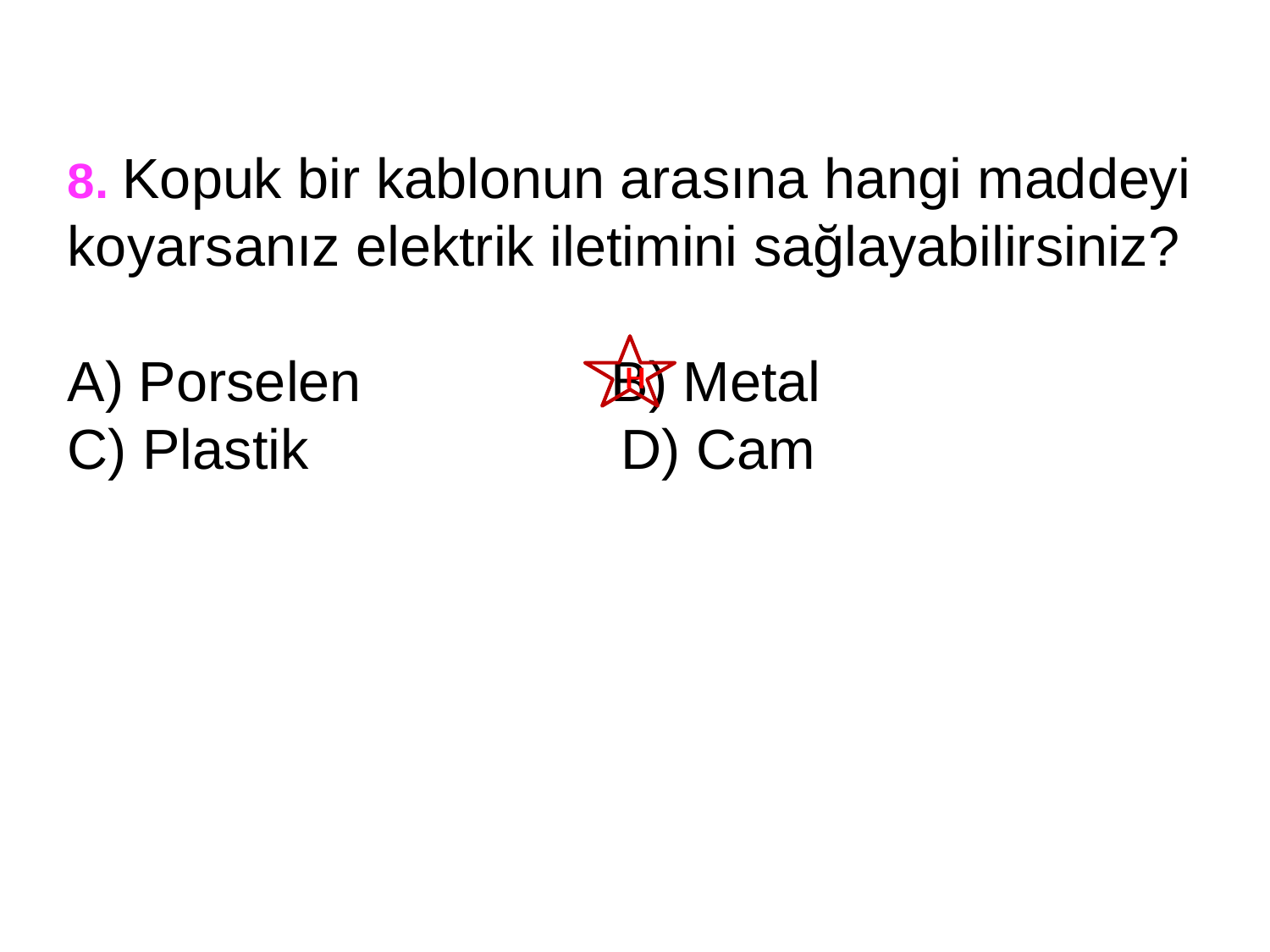

8. Kopuk bir kablonun arasına hangi maddeyi koyarsanız elektrik iletimini sağlayabilirsiniz?

Porselen                B) Metal
C) Plastik                    D) Cam
H